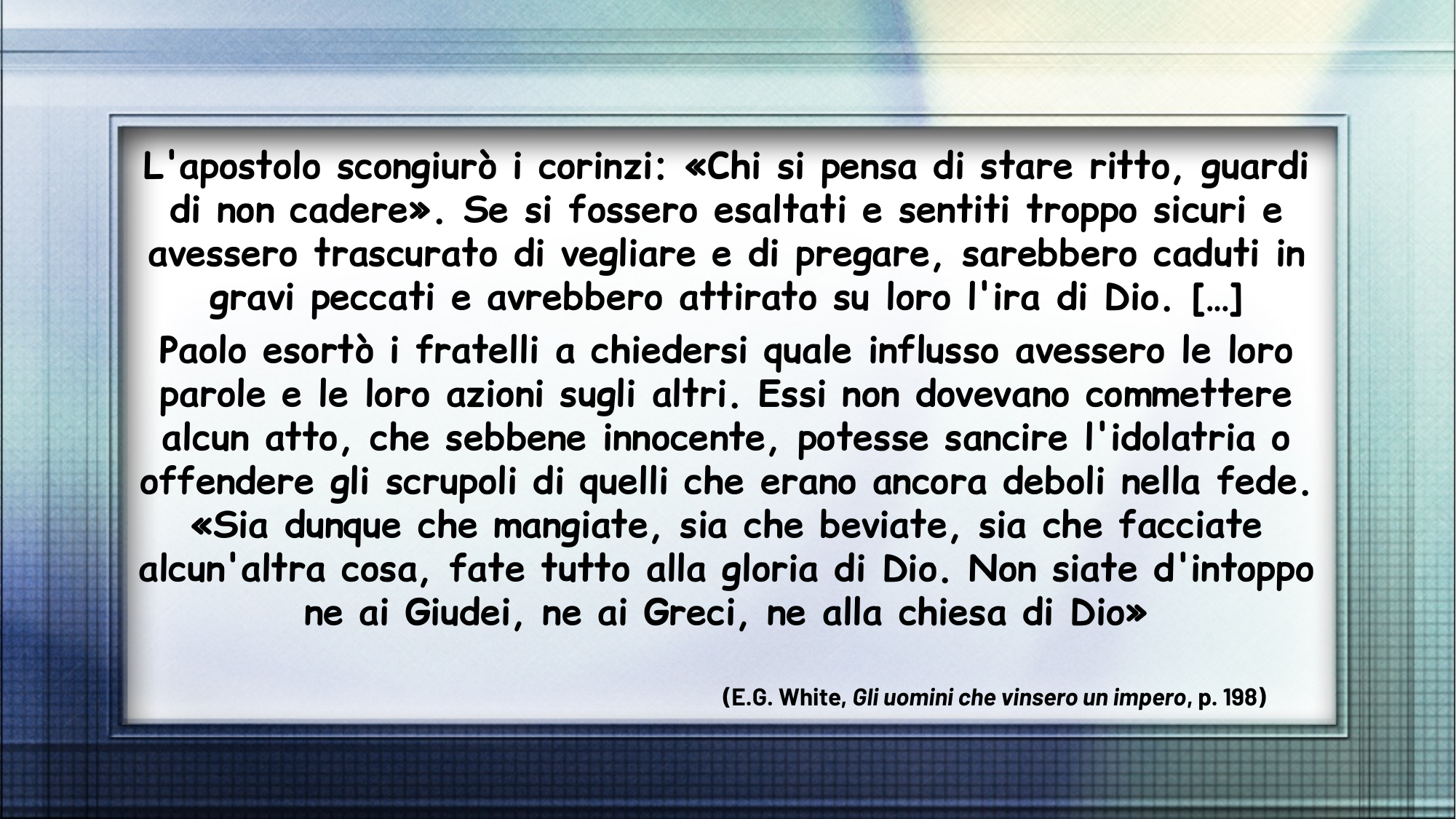

L'apostolo scongiurò i corinzi: «Chi si pensa di stare ritto, guardi di non cadere». Se si fossero esaltati e sentiti troppo sicuri e avessero trascurato di vegliare e di pregare, sarebbero caduti in gravi peccati e avrebbero attirato su loro l'ira di Dio. […]
Paolo esortò i fratelli a chiedersi quale influsso avessero le loro parole e le loro azioni sugli altri. Essi non dovevano commettere alcun atto, che sebbene innocente, potesse sancire l'idolatria o offendere gli scrupoli di quelli che erano ancora deboli nella fede. «Sia dunque che mangiate, sia che beviate, sia che facciate alcun'altra cosa, fate tutto alla gloria di Dio. Non siate d'intoppo ne ai Giudei, ne ai Greci, ne alla chiesa di Dio»
(E.G. White, Gli uomini che vinsero un impero, p. 198)